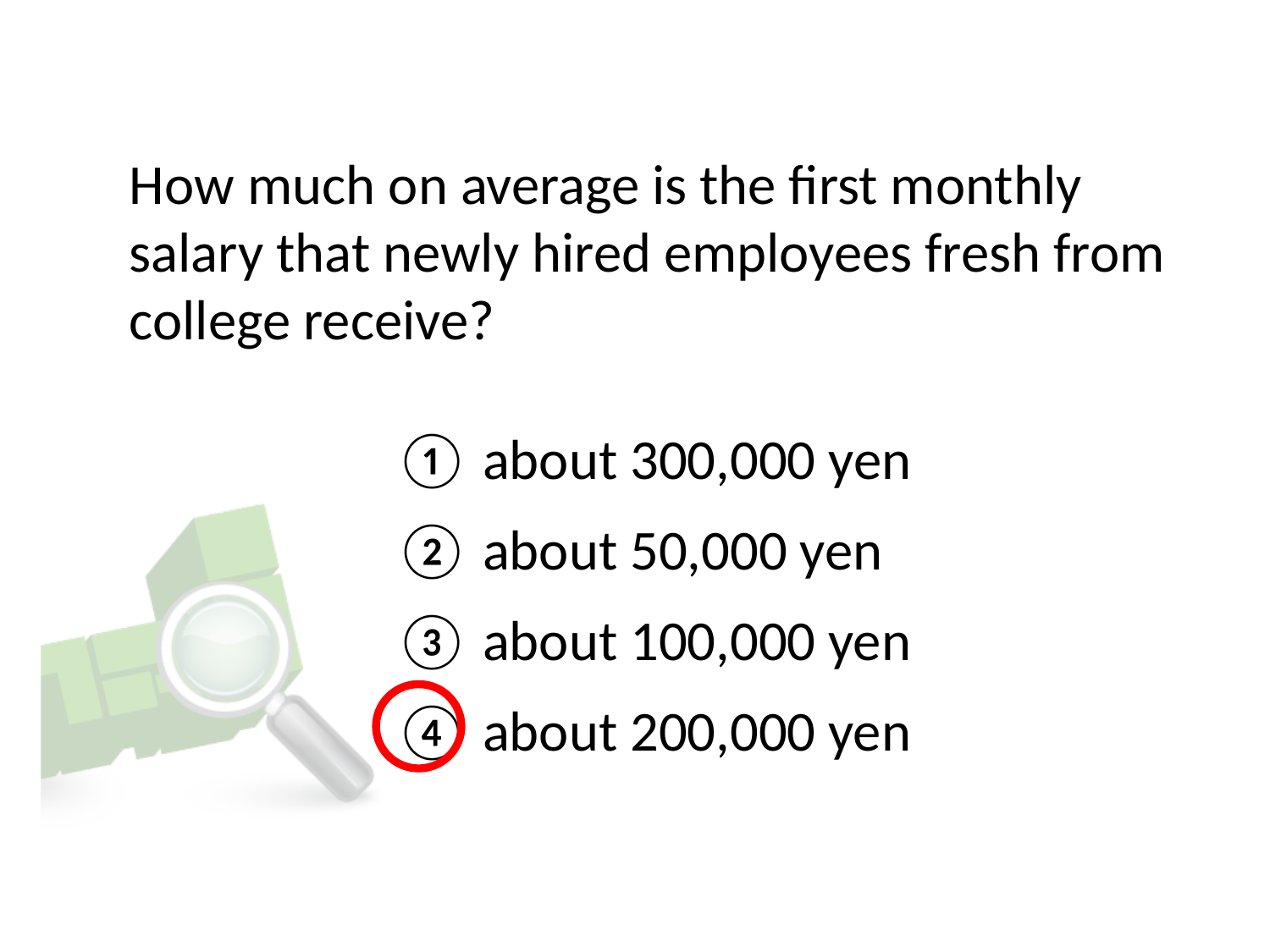

# How much on average is the first monthly salary that newly hired employees fresh from college receive?
① about 300,000 yen
② about 50,000 yen
③ about 100,000 yen
④ about 200,000 yen